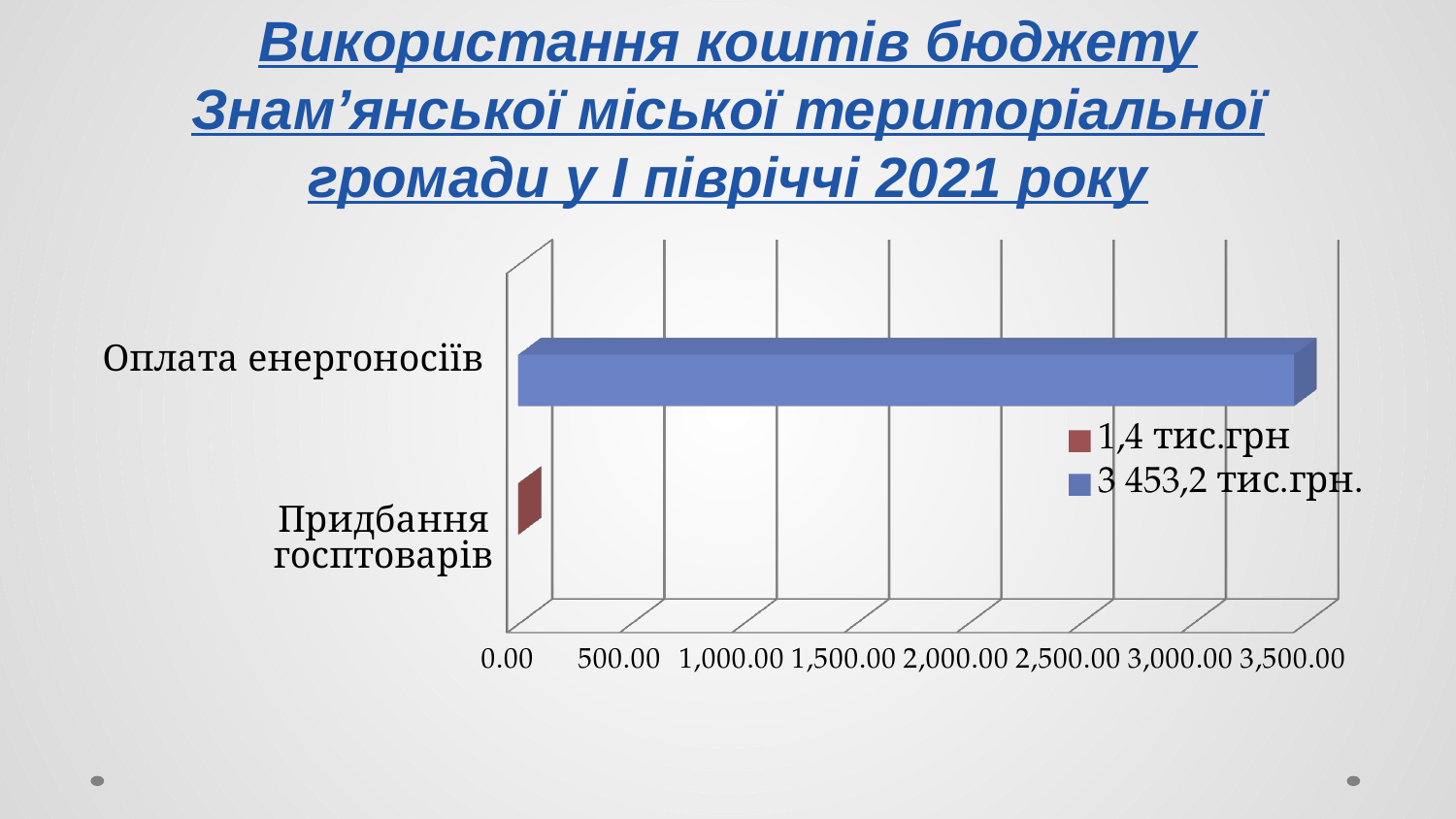

# Використання коштів бюджету Знам’янської міської територіальної громади у І півріччі 2021 року

[unsupported chart]